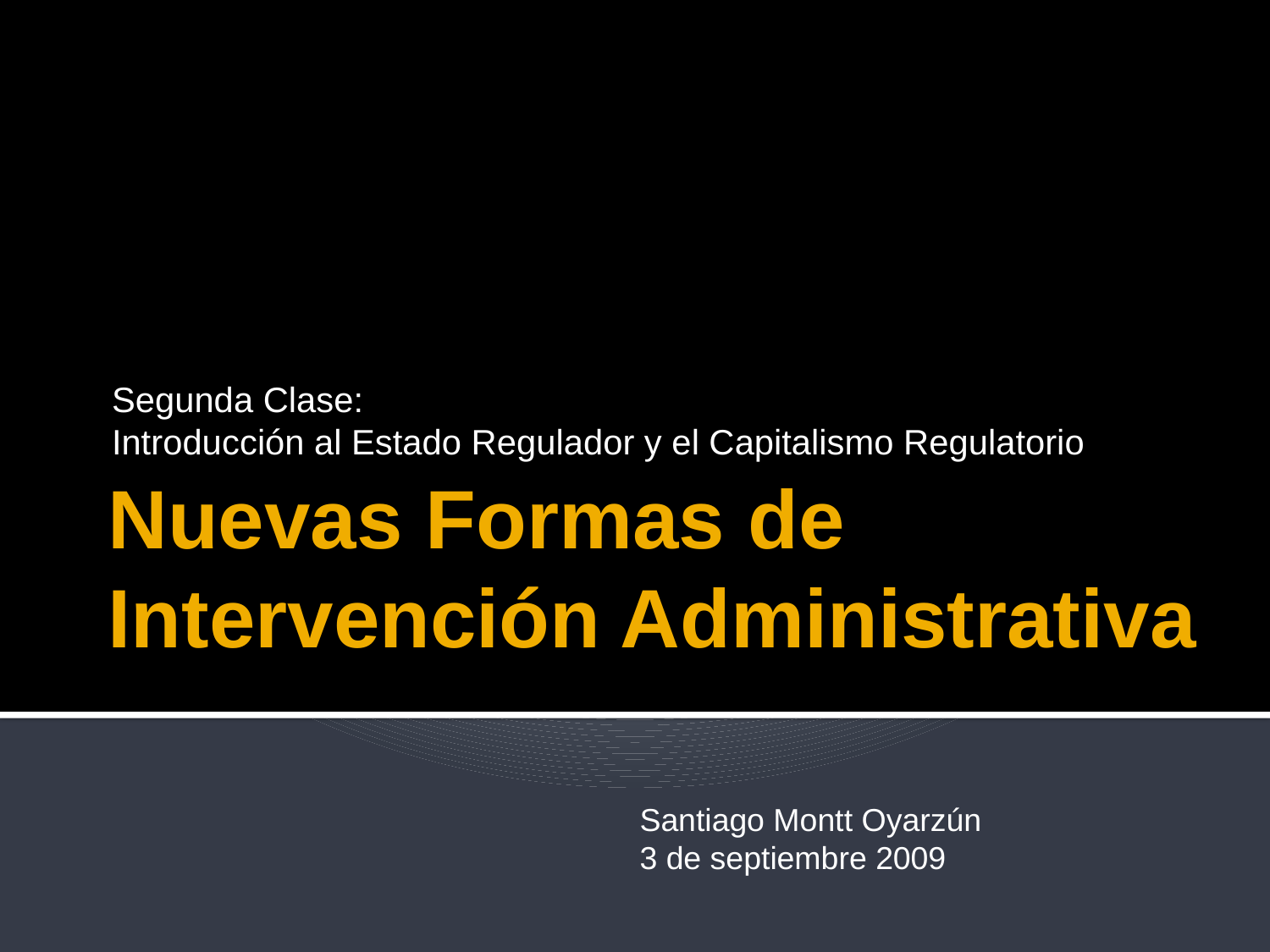

Segunda Clase:
Introducción al Estado Regulador y el Capitalismo Regulatorio
# Nuevas Formas de Intervención Administrativa
Santiago Montt Oyarzún
3 de septiembre 2009